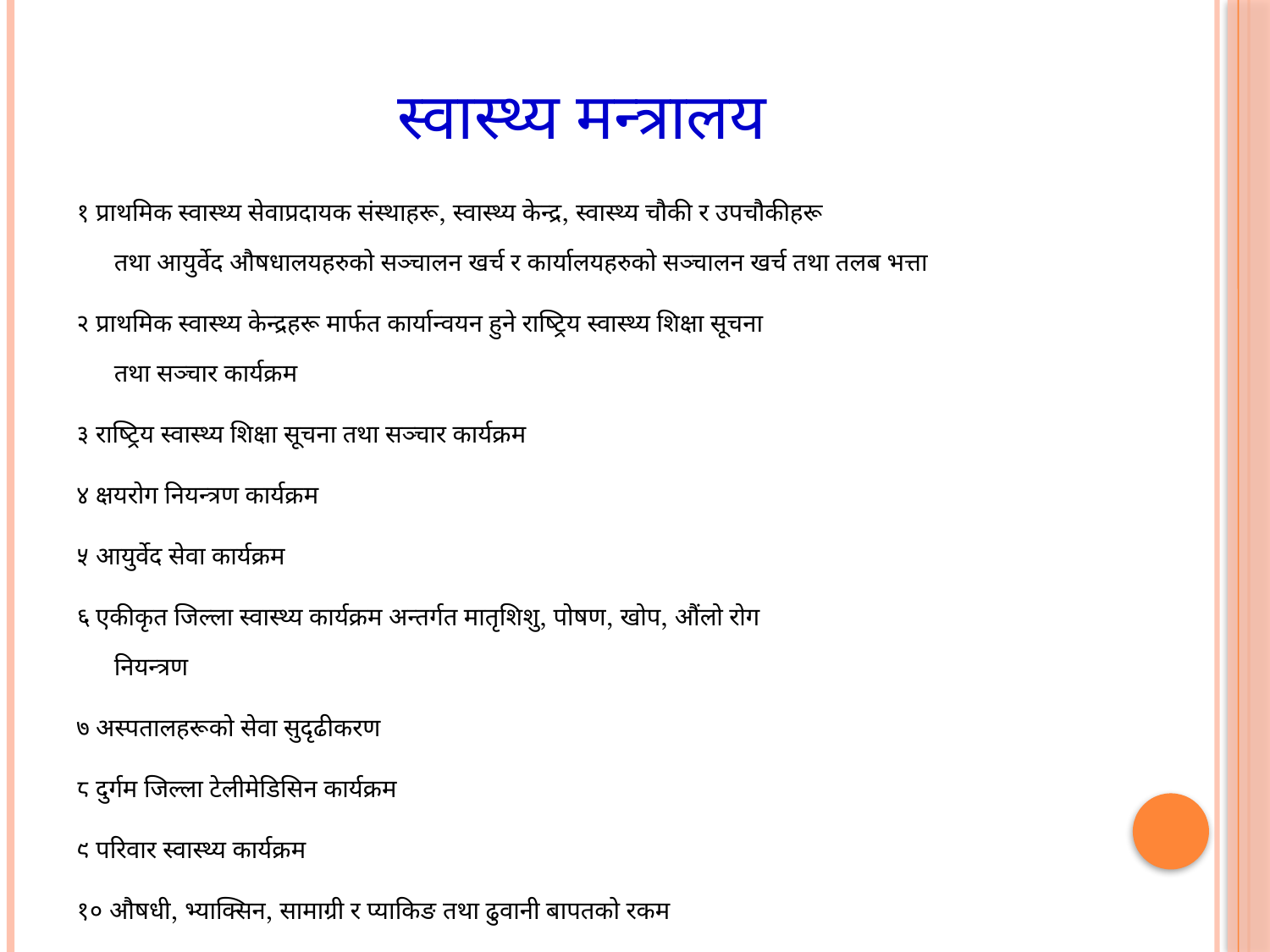

# स्वास्थ्य मन्त्रालय
१ प्राथमिक स्वास्थ्य सेवाप्रदायक संस्थाहरू, स्वास्थ्य केन्द्र, स्वास्थ्य चौकी र उपचौकीहरू
तथा आयुर्वेद औषधालयहरुको सञ्चालन खर्च र कार्यालयहरुको सञ्चालन खर्च तथा तलब भत्ता
२ प्राथमिक स्वास्थ्य केन्द्रहरू मार्फत कार्यान्वयन हुने राष्ट्रिय स्वास्थ्य शिक्षा सूचना
तथा सञ्चार कार्यक्रम
३ राष्ट्रिय स्वास्थ्य शिक्षा सूचना तथा सञ्चार कार्यक्रम
४ क्षयरोग नियन्त्रण कार्यक्रम
५ आयुर्वेद सेवा कार्यक्रम
६ एकीकृत जिल्ला स्वास्थ्य कार्यक्रम अन्तर्गत मातृशिशु, पोषण, खोप, औंलो रोग
नियन्त्रण
७ अस्पतालहरूको सेवा सुदृढीकरण
८ दुर्गम जिल्ला टेलीमेडिसिन कार्यक्रम
९ परिवार स्वास्थ्य कार्यक्रम
१० ‍औषधी, भ्याक्सिन, सामाग्री र प्याकिङ तथा ढुवानी बापतको रकम